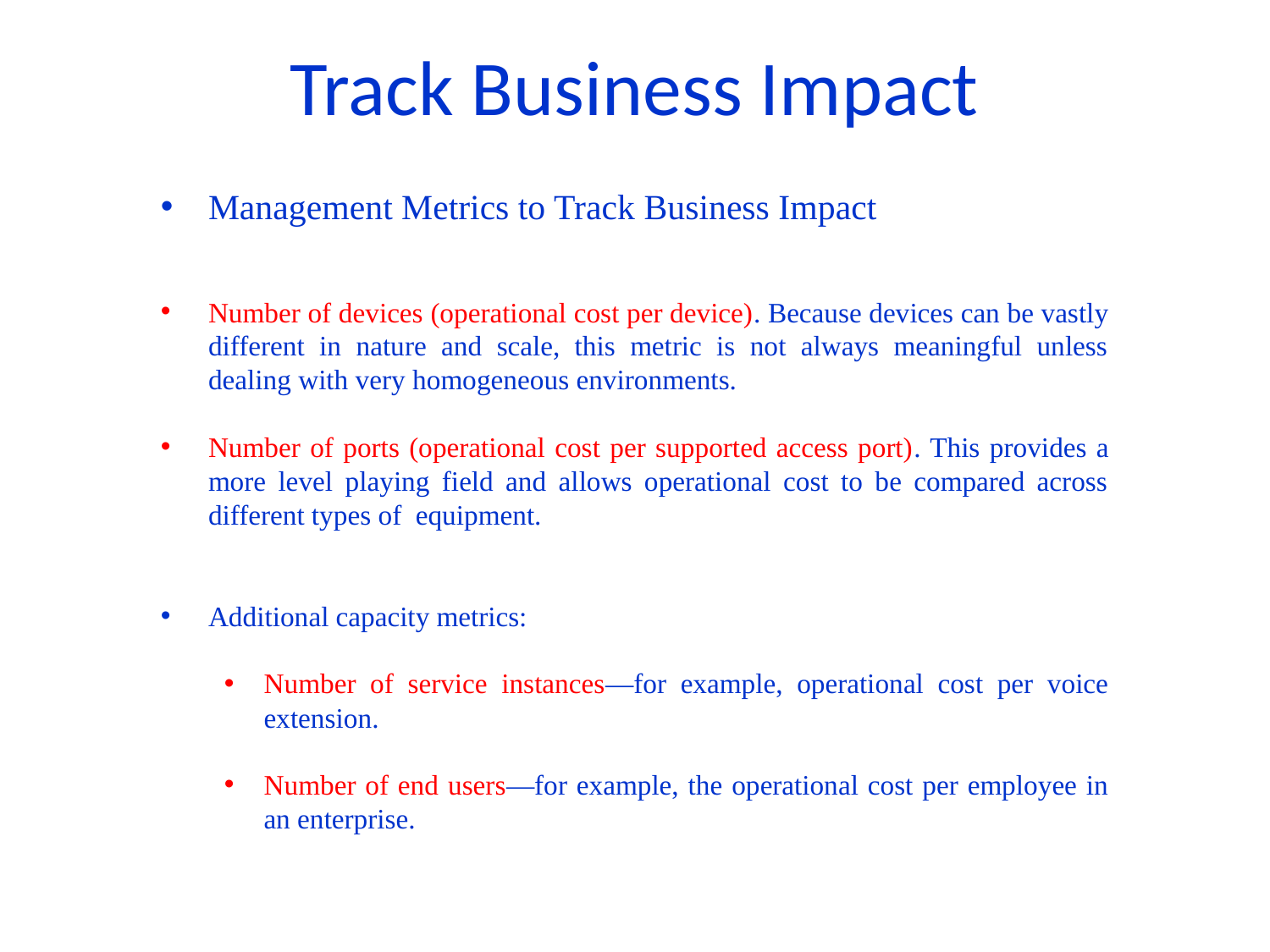

Track Business Impact
Management Metrics to Track Business Impact

Number of devices (operational cost per device). Because devices can be vastly different in nature and scale, this metric is not always meaningful unless dealing with very homogeneous environments.

Number of ports (operational cost per supported access port). This provides a more level playing field and allows operational cost to be compared across different types of  equipment.

Additional capacity metrics:

Number of service instances—for example, operational cost per voice extension.

Number of end users—for example, the operational cost per employee in an enterprise.